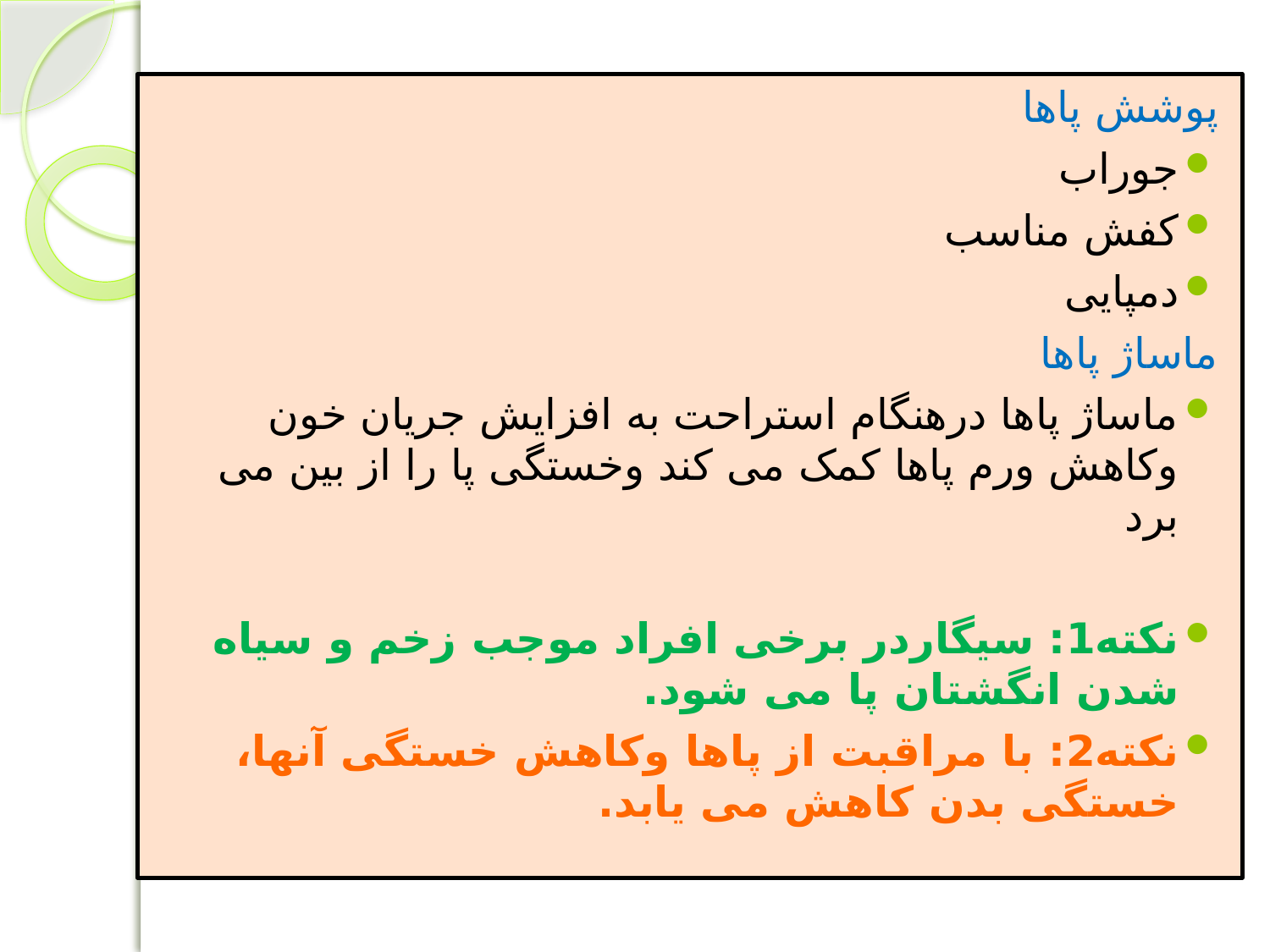

پوشش پاها
جوراب
کفش مناسب
دمپایی
ماساژ پاها
ماساژ پاها درهنگام استراحت به افزایش جریان خون وکاهش ورم پاها کمک می کند وخستگی پا را از بین می برد

نکته1: سیگاردر برخی افراد موجب زخم و سیاه شدن انگشتان پا می شود.
نکته2: با مراقبت از پاها وکاهش خستگی آنها، خستگی بدن کاهش می یابد.